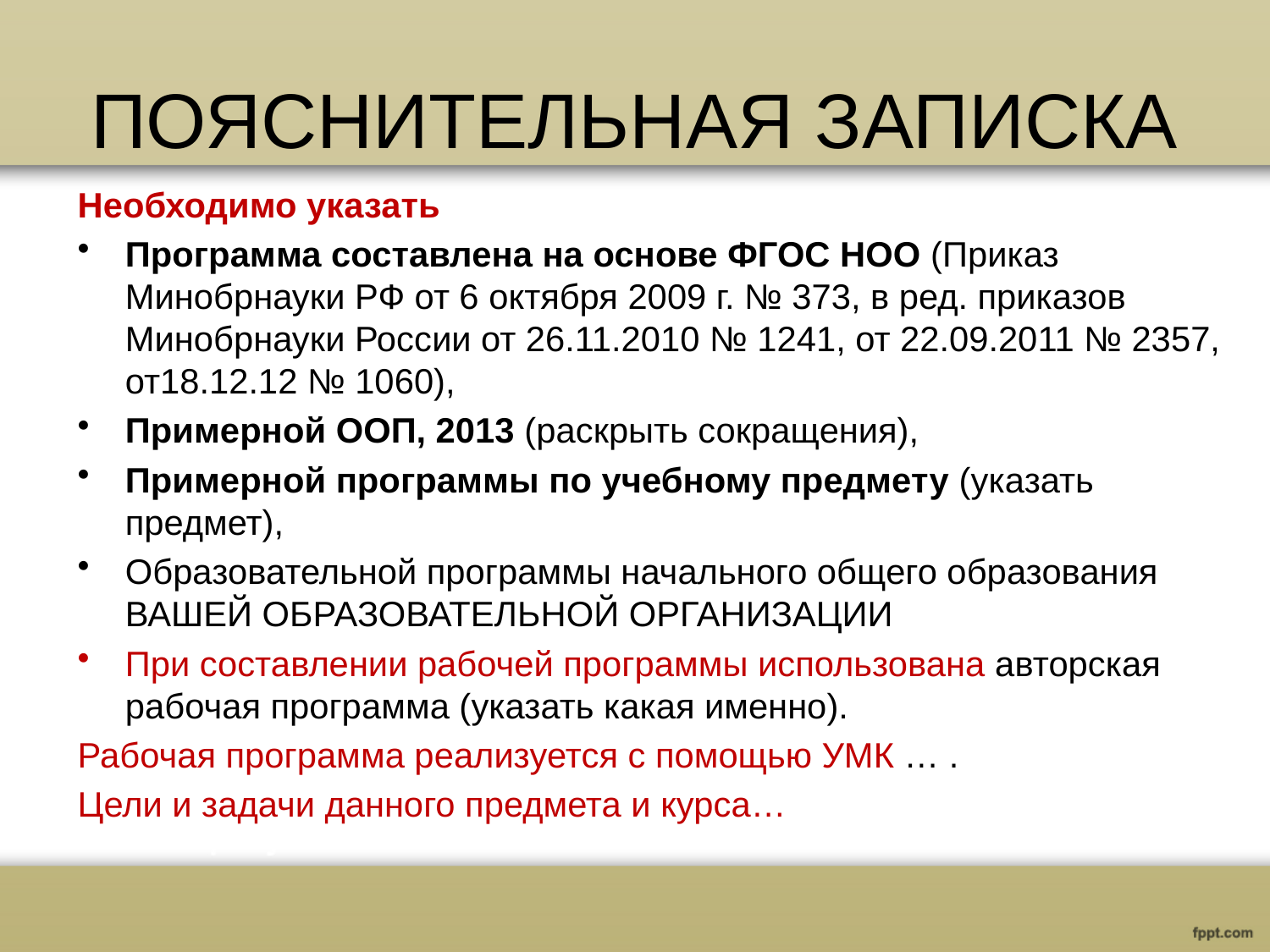

# ПОЯСНИТЕЛЬНАЯ ЗАПИСКА
Необходимо указать
Программа составлена на основе ФГОС НОО (Приказ Минобрнауки РФ от 6 октября 2009 г. № 373, в ред. приказов Минобрнауки России от 26.11.2010 № 1241, от 22.09.2011 № 2357, от18.12.12 № 1060),
Примерной ООП, 2013 (раскрыть сокращения),
Примерной программы по учебному предмету (указать предмет),
Образовательной программы начального общего образования ВАШЕЙ ОБРАЗОВАТЕЛЬНОЙ ОРГАНИЗАЦИИ
При составлении рабочей программы использована авторская рабочая программа (указать какая именно).
Рабочая программа реализуется с помощью УМК … .
Цели и задачи данного предмета и курса…